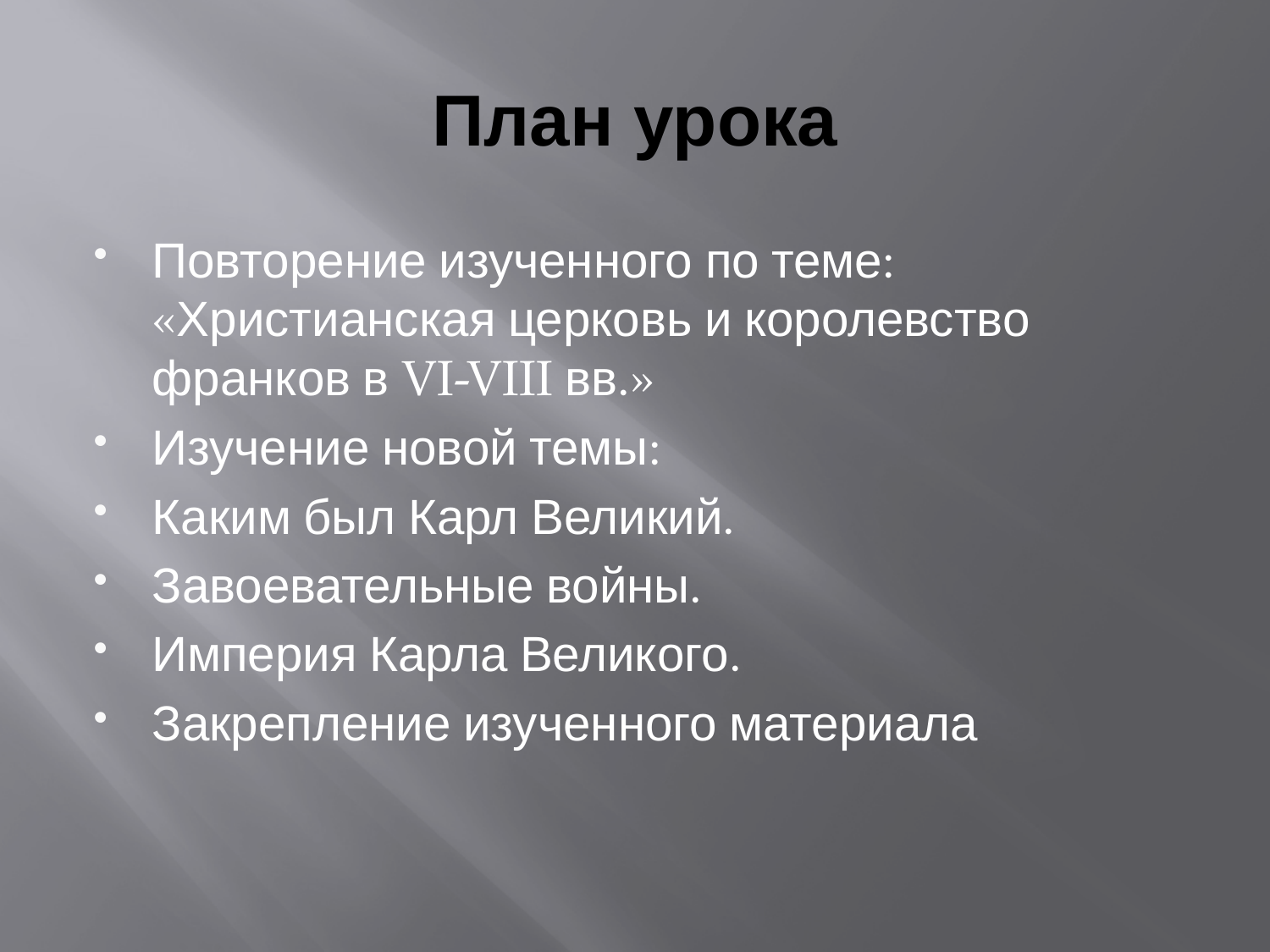

# План урока
Повторение изученного по теме: «Христианская церковь и королевство франков в VI-VIII вв.»
Изучение новой темы:
Каким был Карл Великий.
Завоевательные войны.
Империя Карла Великого.
Закрепление изученного материала